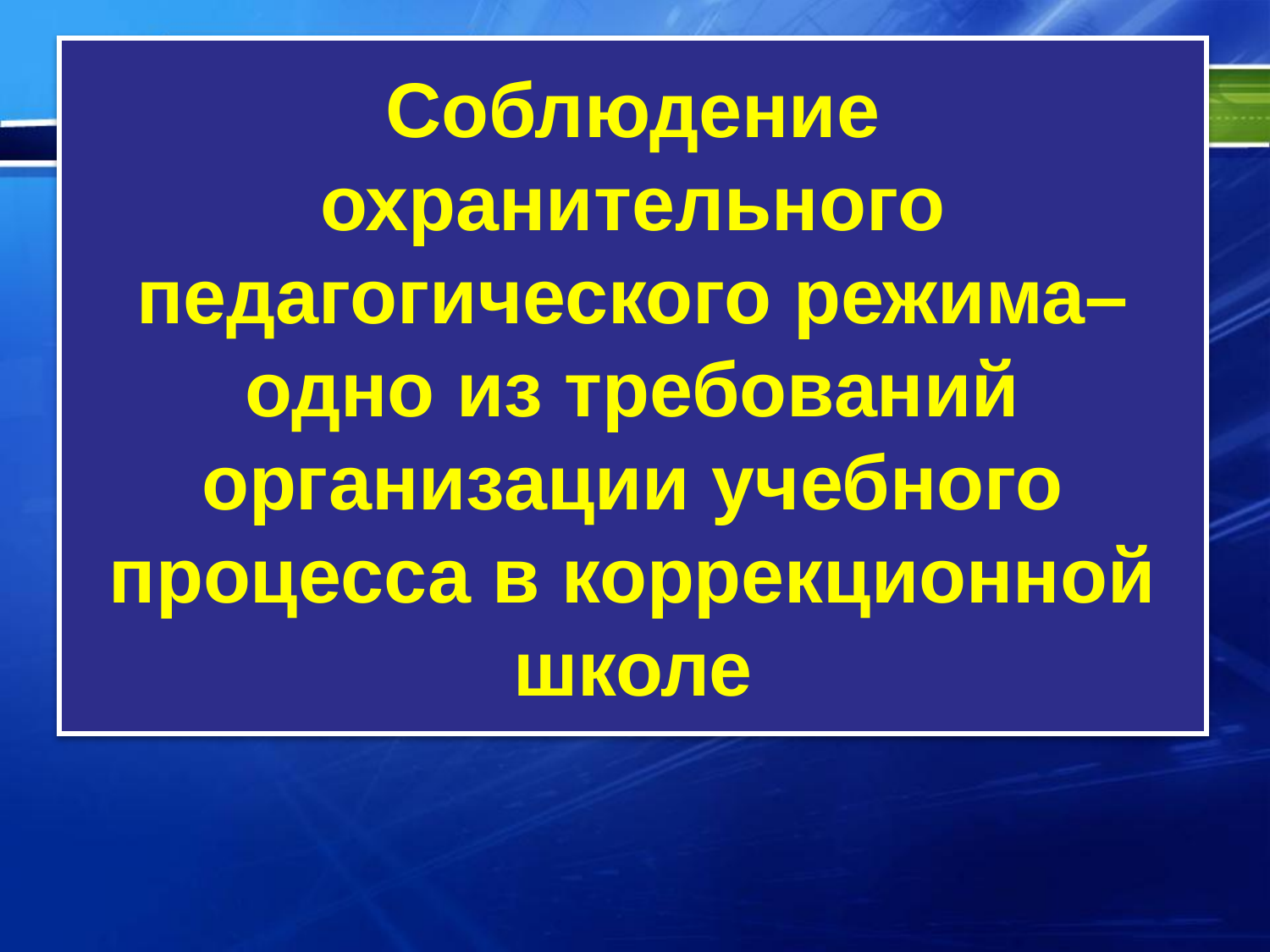

# Соблюдение охранительного педагогического режима– одно из требований организации учебного процесса в коррекционной школе